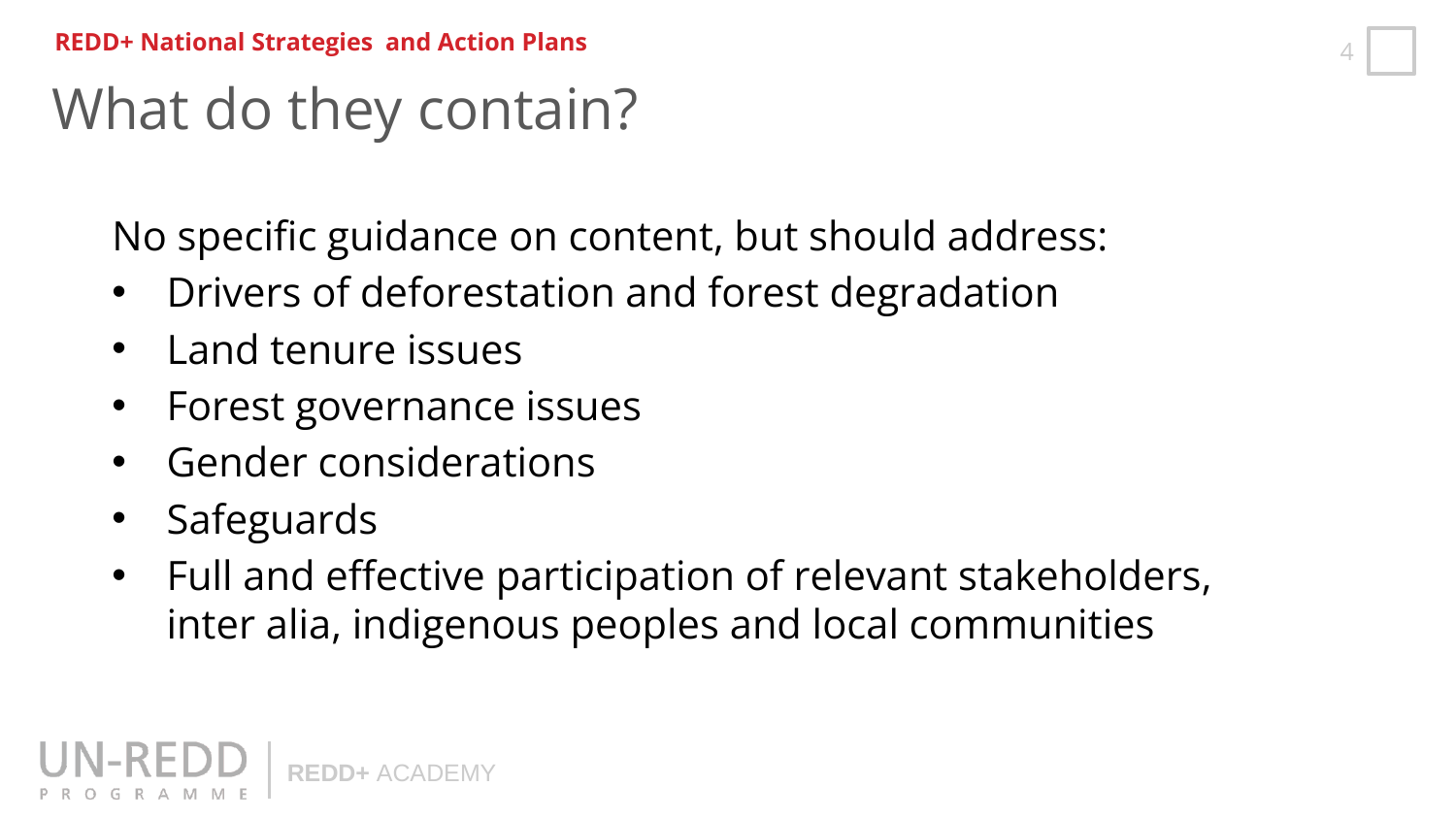

REDD+ National Strategies  and Action Plans
What do they contain?
No specific guidance on content, but should address:
Drivers of deforestation and forest degradation
Land tenure issues
Forest governance issues
Gender considerations
Safeguards
Full and effective participation of relevant stakeholders, inter alia, indigenous peoples and local communities